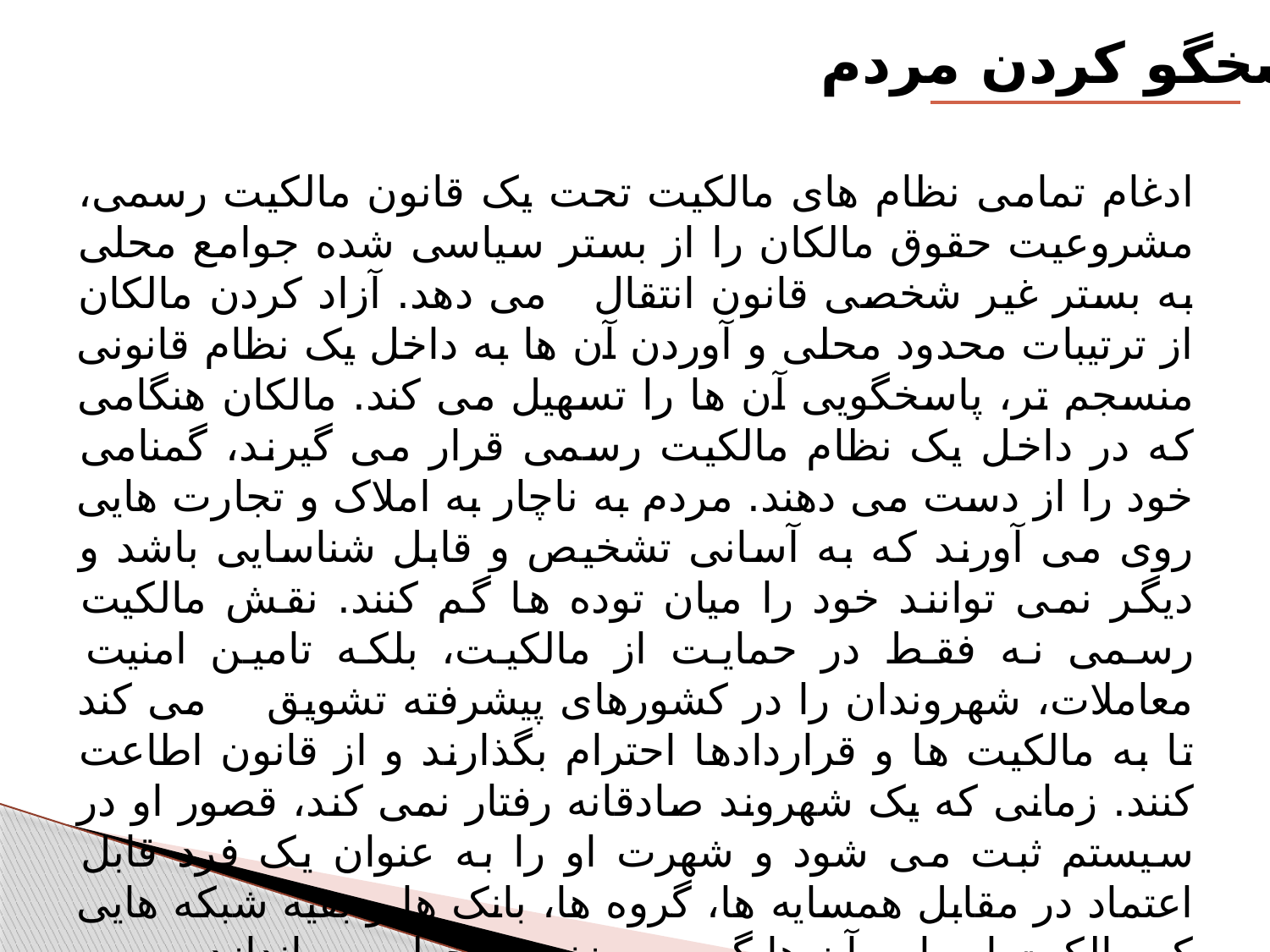

پاسخگو کردن مردم
	ادغام تمامی نظام های مالکیت تحت یک قانون مالکیت رسمی، مشروعیت حقوق مالکان را از بستر سیاسی شده جوامع محلی به بستر غیر شخصی قانون انتقال   می دهد. آزاد کردن مالکان از ترتیبات محدود محلی و آوردن آن ها به داخل یک نظام قانونی منسجم تر، پاسخگویی آن ها را تسهیل می کند. مالکان هنگامی که در داخل یک نظام مالکیت رسمی قرار می گیرند، گمنامی خود را از دست می دهند. مردم به ناچار به املاک و تجارت هایی روی می آورند که به آسانی تشخیص و قابل شناسایی باشد و دیگر نمی توانند خود را میان توده ها گم کنند. نقش مالکیت رسمی نه فقط در حمایت از مالکیت، بلکه تامین امنیت معاملات، شهروندان را در کشورهای پیشرفته تشویق    می کند تا به مالکیت ها و قراردادها احترام بگذارند و از قانون اطاعت کنند. زمانی که یک شهروند صادقانه رفتار نمی کند، قصور او در سیستم ثبت می شود و شهرت او را به عنوان یک فرد قابل اعتماد در مقابل همسایه ها، گروه ها، بانک ها و بقیه شبکه هایی که مالکیت او را به آن ها گره می زند، به خطر می اندازد.